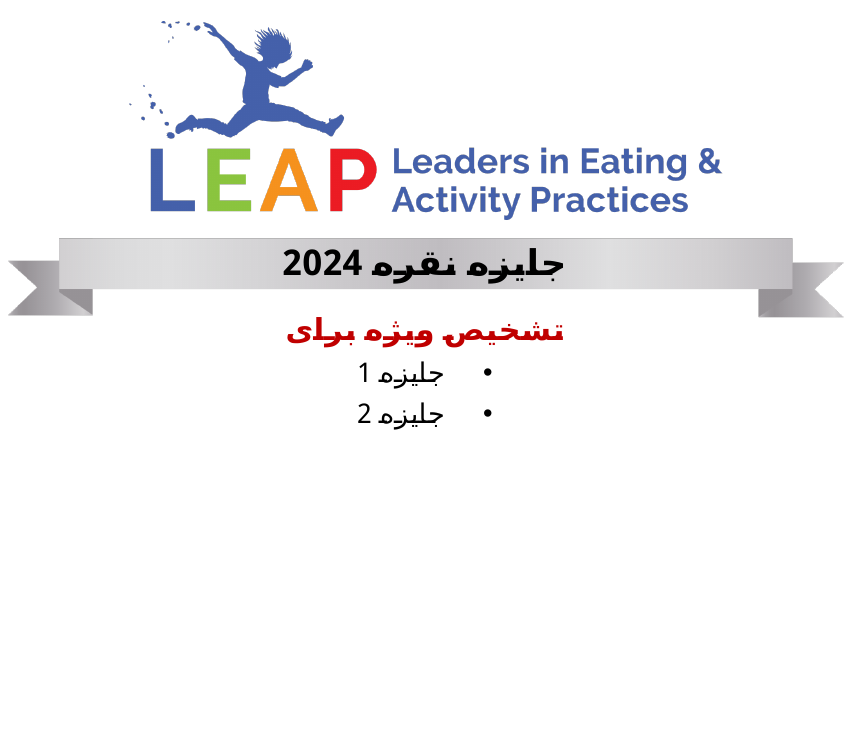

# جایزه نقره 2024
تشخیص ویژه برای
جایزه 1
جایزه 2